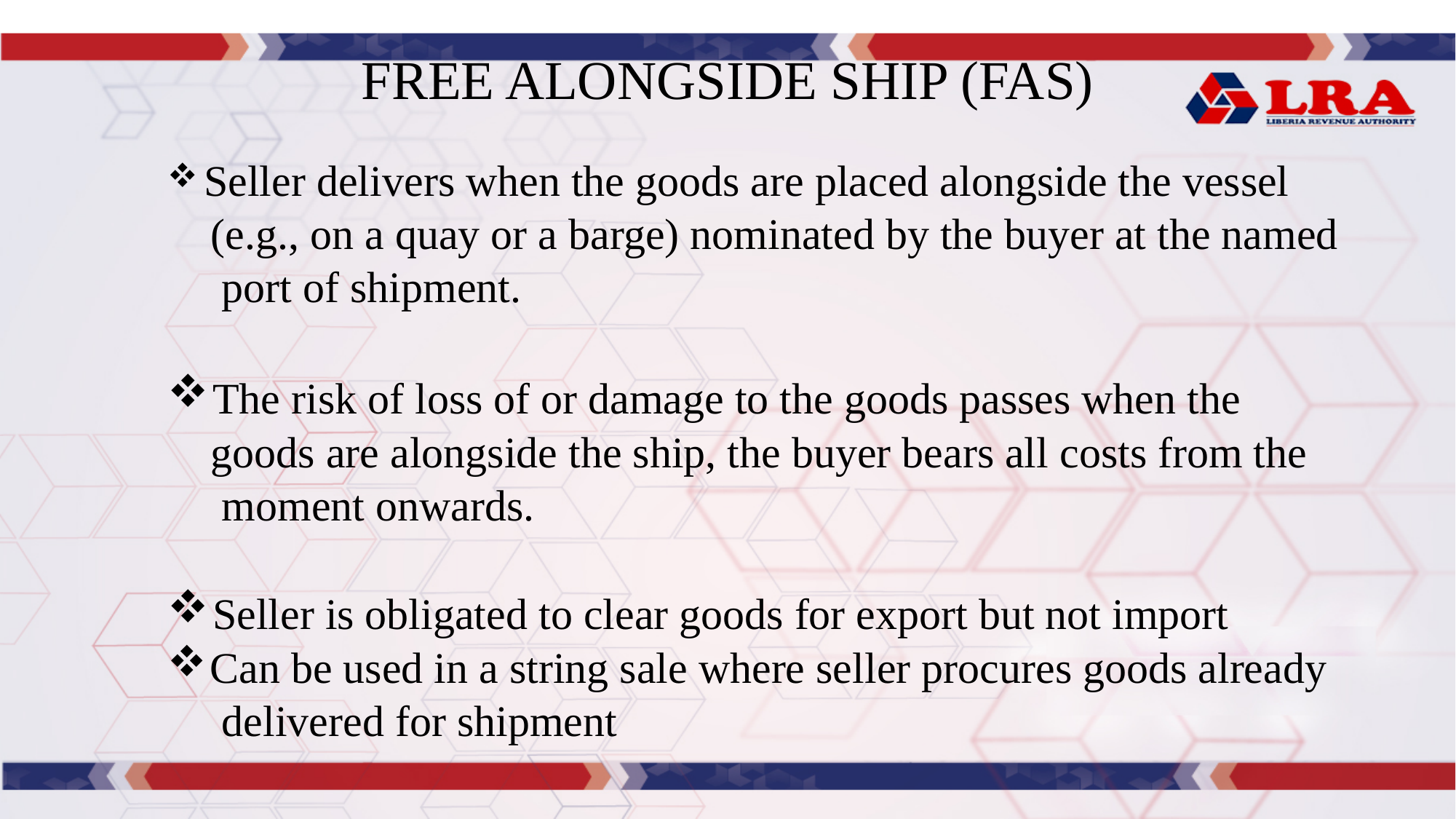

# FREE ALONGSIDE SHIP (FAS)
 Seller delivers when the goods are placed alongside the vessel
    (e.g., on a quay or a barge) nominated by the buyer at the named
     port of shipment.

 The risk of loss of or damage to the goods passes when the
    goods are alongside the ship, the buyer bears all costs from the
     moment onwards.

 Seller is obligated to clear goods for export but not import
 Can be used in a string sale where seller procures goods already
     delivered for shipment